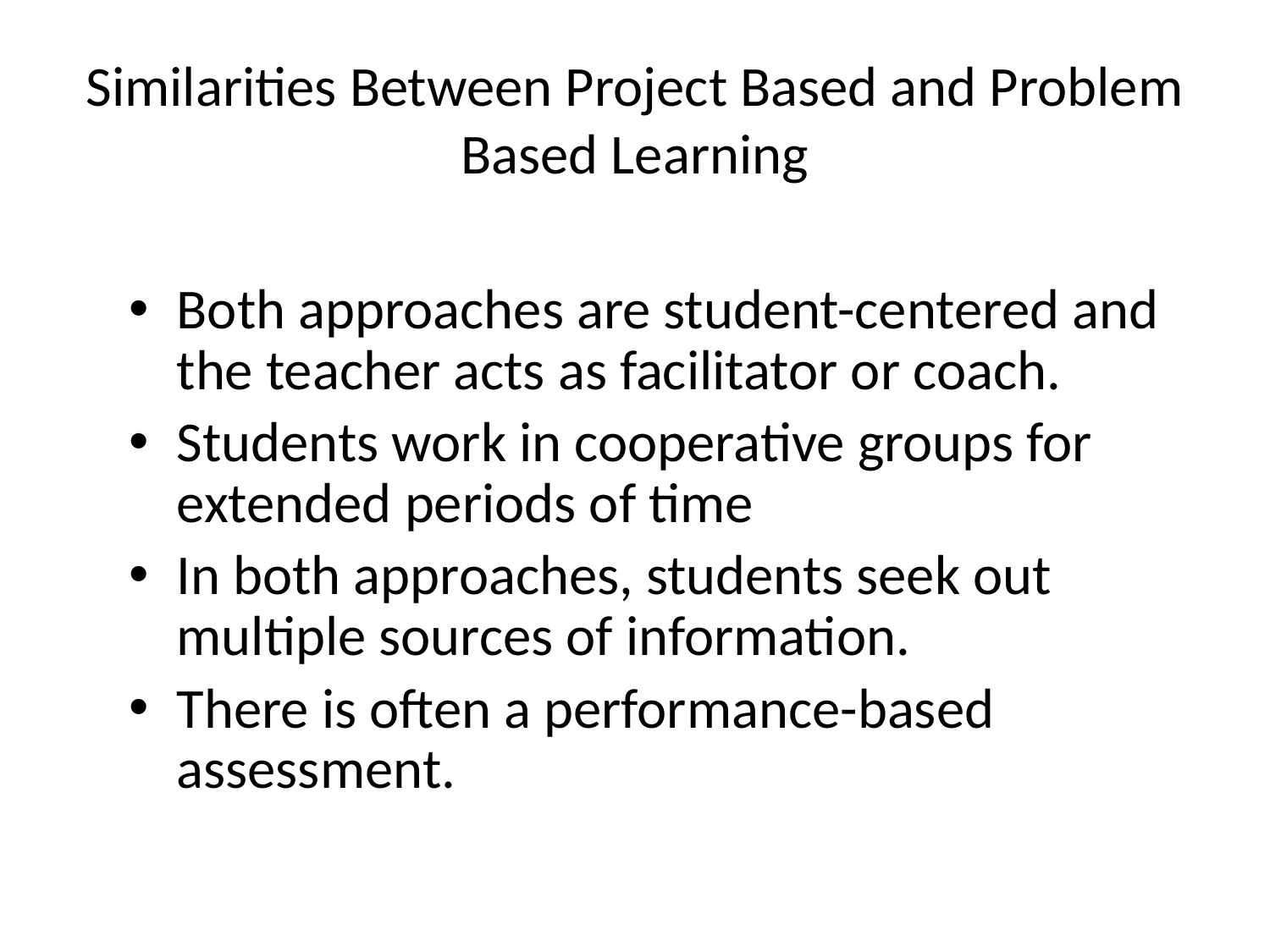

# Similarities Between Project Based and Problem Based Learning

Both approaches are student-centered and the teacher acts as facilitator or coach.
Students work in cooperative groups for extended periods of time
In both approaches, students seek out multiple sources of information.
There is often a performance-based assessment.